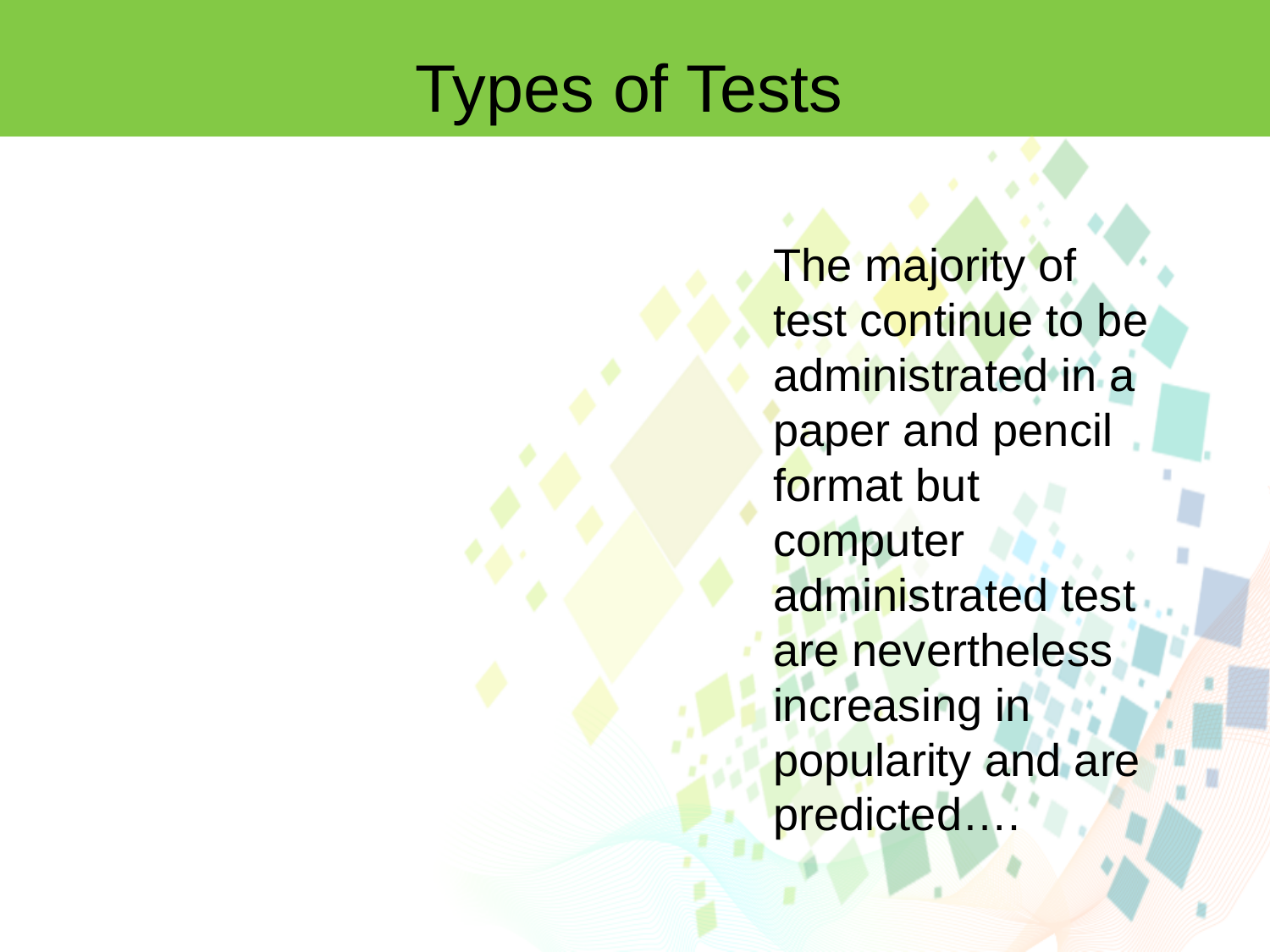

Types of Tests
The majority of test continue to be administrated in a paper and pencil format but computer administrated test are nevertheless increasing in popularity and are predicted….